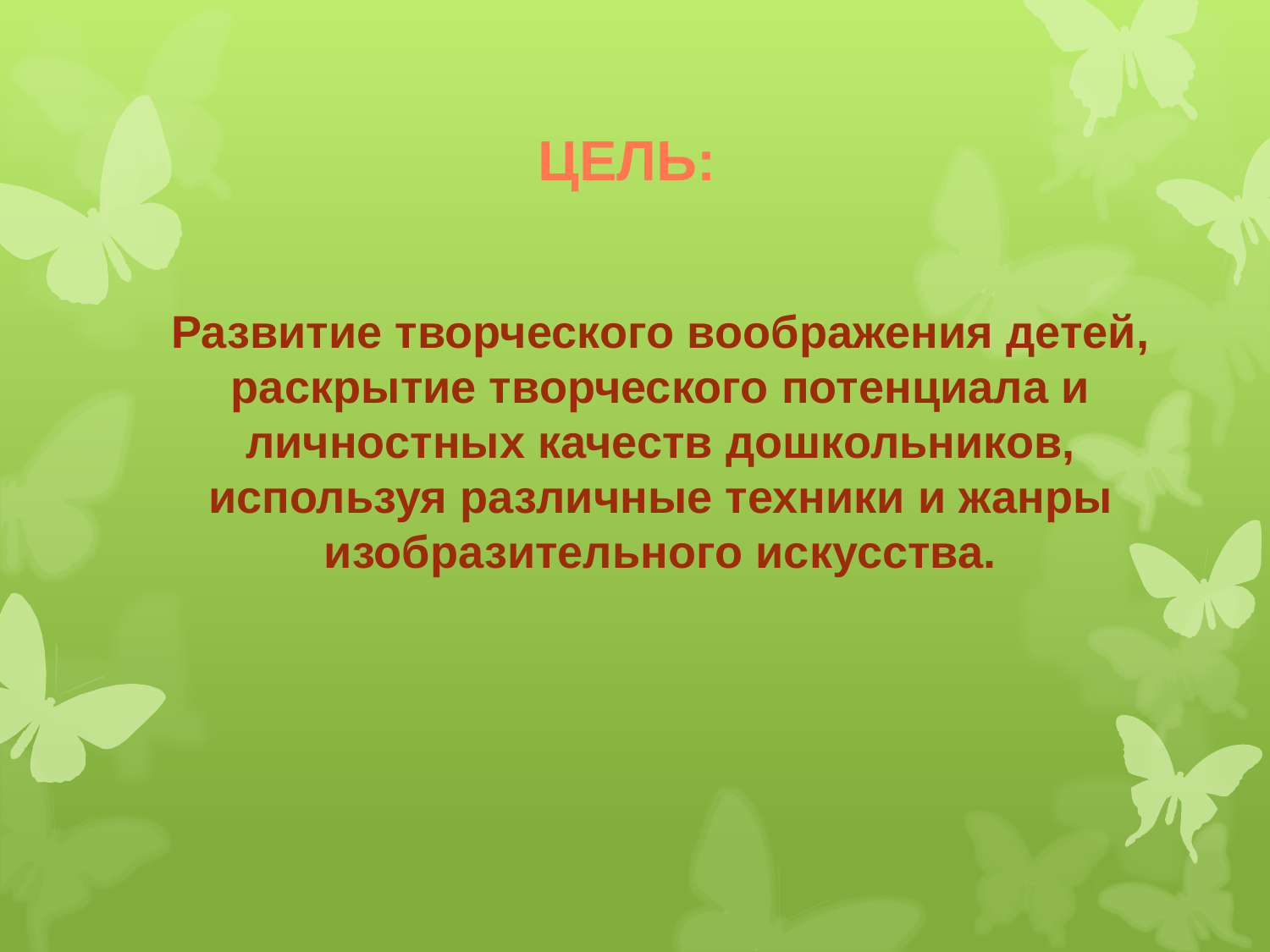

# Цель:
Развитие творческого воображения детей, раскрытие творческого потенциала и личностных качеств дошкольников, используя различные техники и жанры изобразительного искусства.